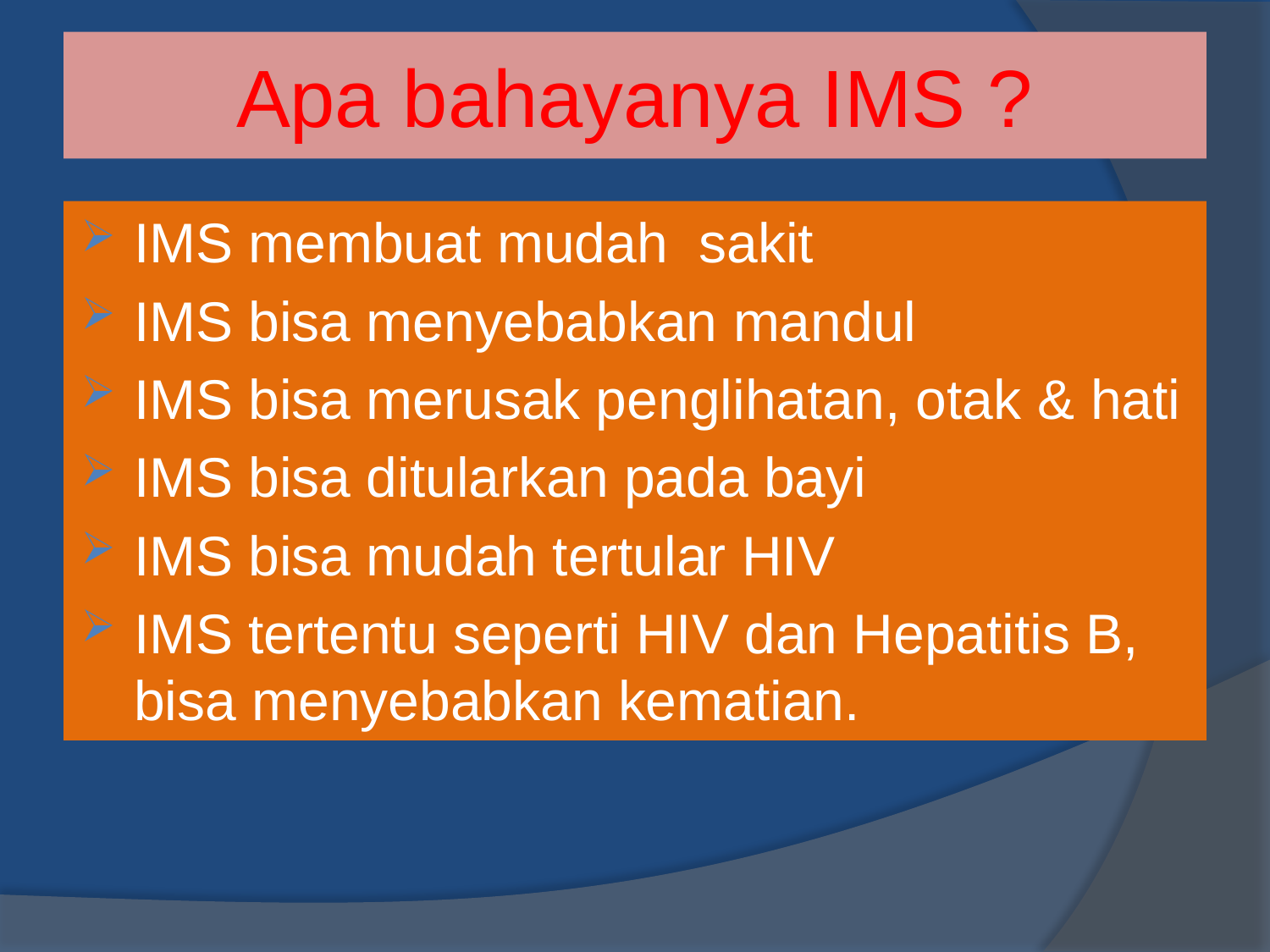

# Apa bahayanya IMS ?
IMS membuat mudah  sakit
IMS bisa menyebabkan mandul
IMS bisa merusak penglihatan, otak & hati
IMS bisa ditularkan pada bayi
IMS bisa mudah tertular HIV
IMS tertentu seperti HIV dan Hepatitis B, bisa menyebabkan kematian.